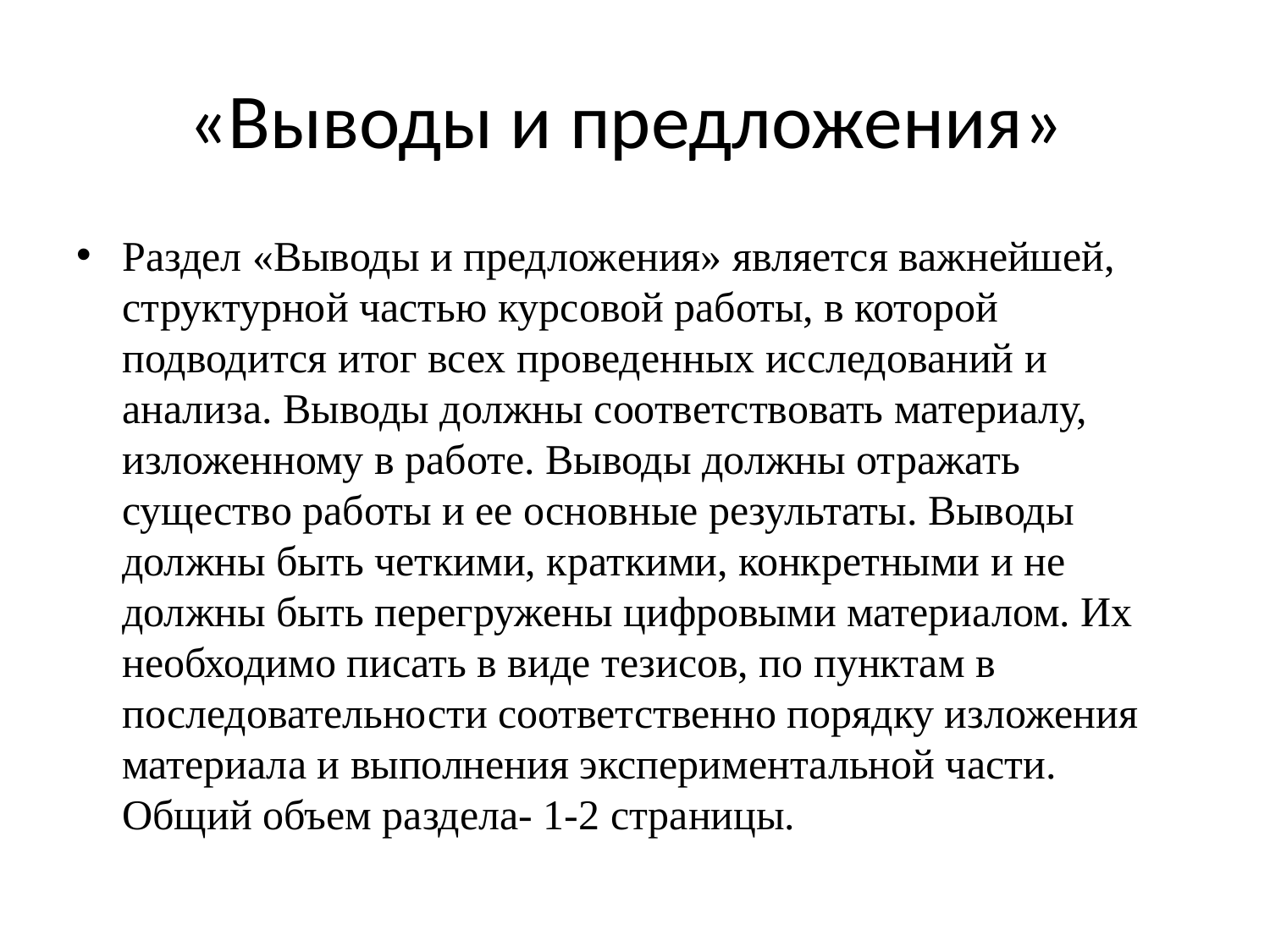

# «Выводы и предложения»
Раздел «Выводы и предложения» является важнейшей, структурной частью курсовой работы, в которой подводится итог всех проведенных исследований и анализа. Выводы должны соответствовать материалу, изложенному в работе. Выводы должны отражать существо работы и ее основные результаты. Выводы должны быть четкими, краткими, конкретными и не должны быть перегружены цифровыми материалом. Их необходимо писать в виде тезисов, по пунктам в последовательности соответственно порядку изложения материала и выполнения экспериментальной части. Общий объем раздела- 1-2 страницы.